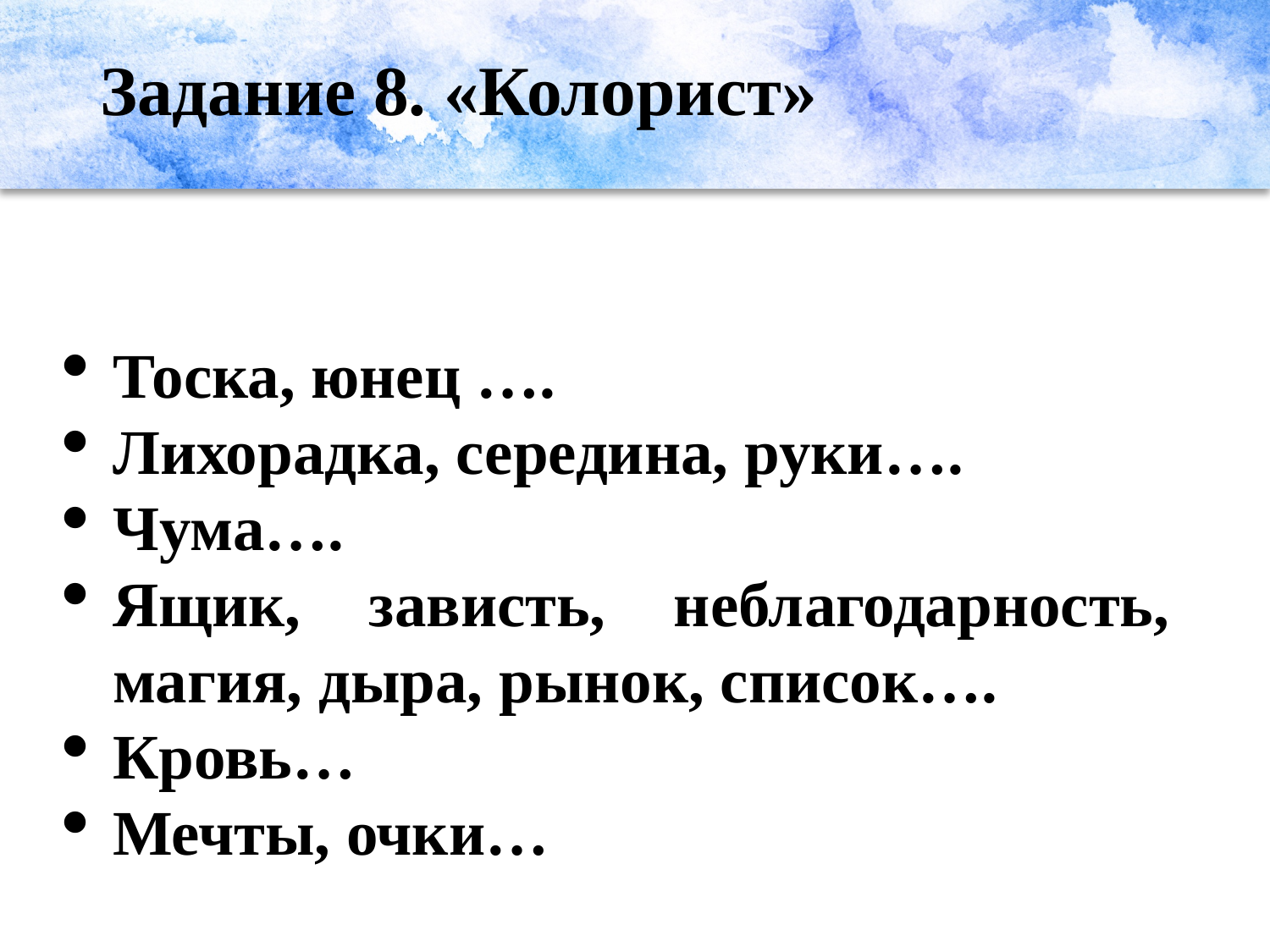

# Задание 8. «Колорист»
Тоска, юнец ….
Лихорадка, середина, руки….
Чума….
Ящик, зависть, неблагодарность, магия, дыра, рынок, список….
Кровь…
Мечты, очки…